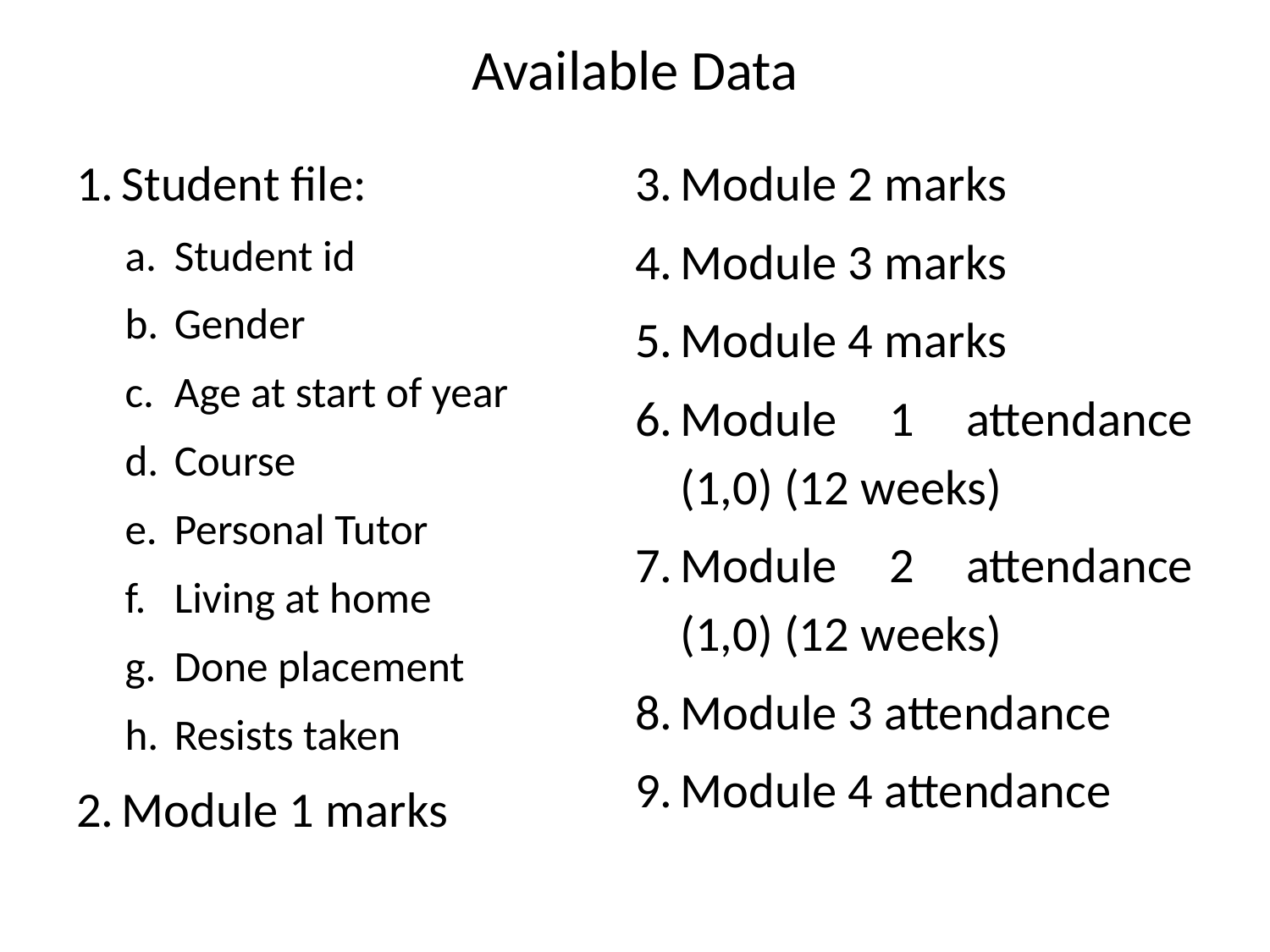

# Available Data
Student file:
Student id
Gender
Age at start of year
Course
Personal Tutor
Living at home
Done placement
Resists taken
Module 1 marks
Module 2 marks
Module 3 marks
Module 4 marks
Module 1 attendance (1,0) (12 weeks)
Module 2 attendance (1,0) (12 weeks)
Module 3 attendance
Module 4 attendance